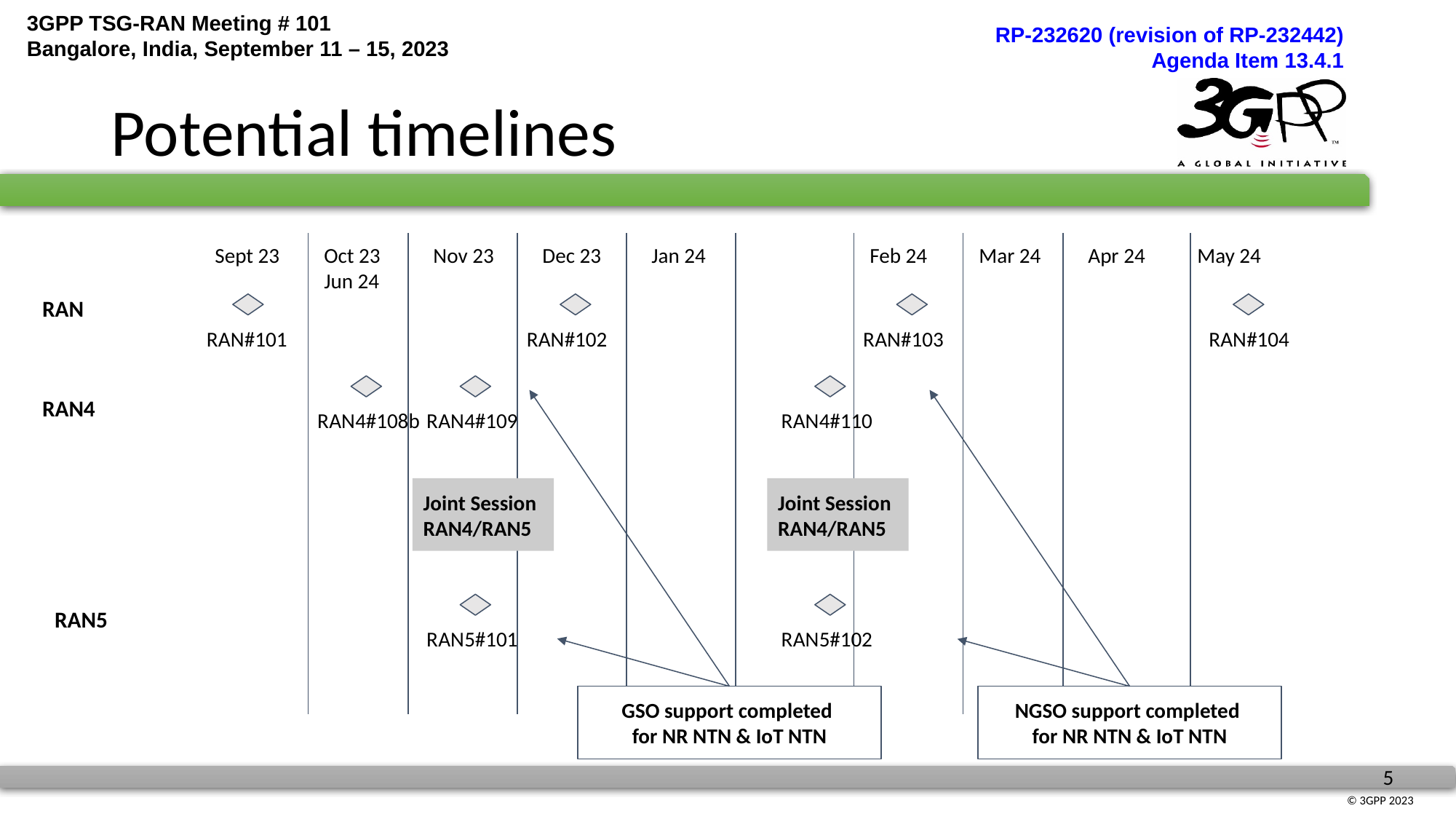

# Potential timelines
Sept 23	Oct 23	Nov 23	Dec 23	Jan 24		Feb 24	Mar 24	Apr 24	May 24	Jun 24
RAN

RAN#102
RAN#103
RAN#104
RAN#101

RAN4
RAN4#108b
RAN4#109
RAN4#110
Joint Session
RAN4/RAN5
Joint Session
RAN4/RAN5
RAN5

RAN5#101
RAN5#102
GSO support completed
for NR NTN & IoT NTN
NGSO support completed
for NR NTN & IoT NTN